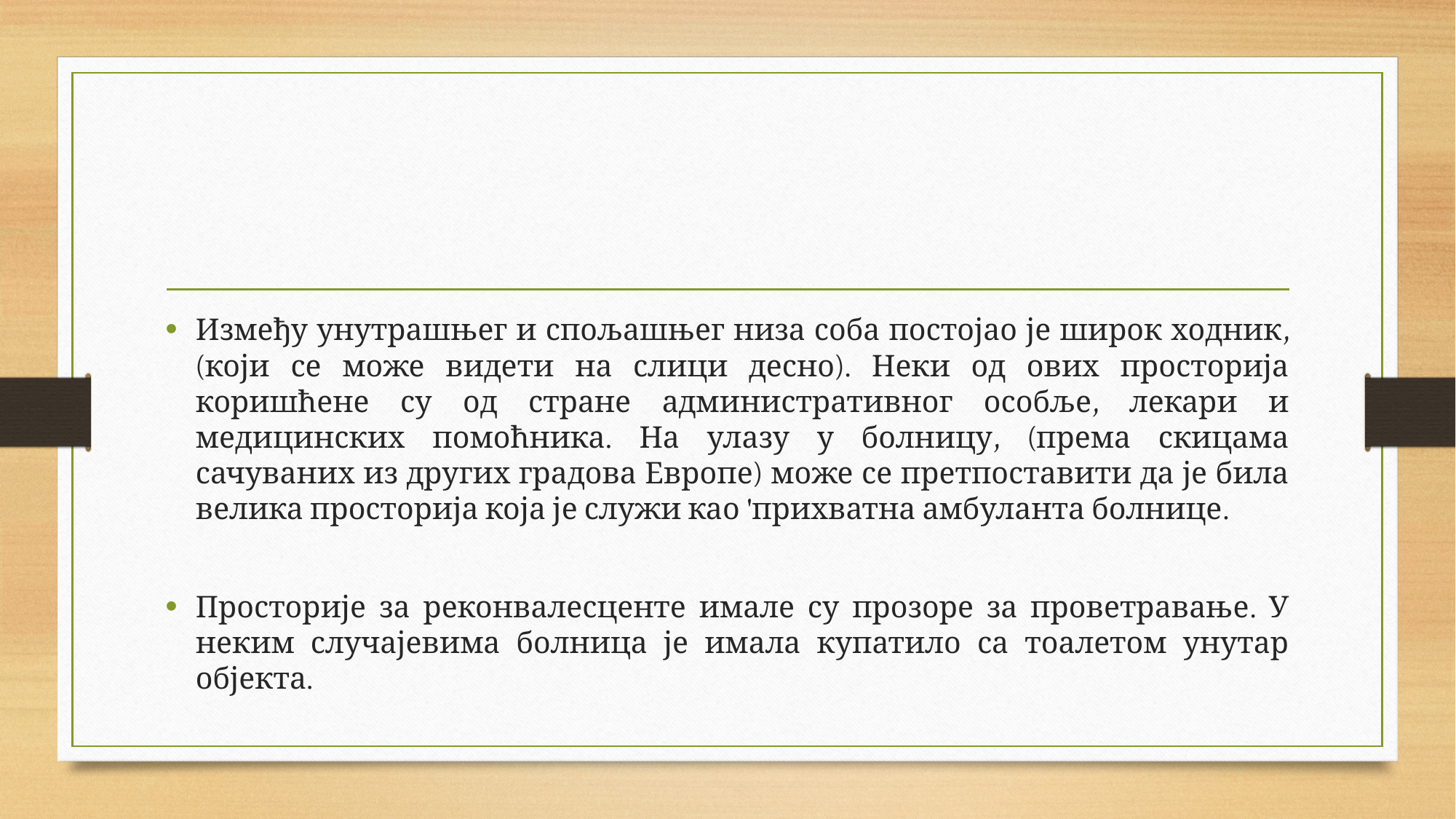

Између унутрашњег и спољашњег низа соба постојао је широк ходник, (који се може видети на слици десно). Неки од ових просторија коришћене су од стране административног особље, лекари и медицинских помоћника. На улазу у болницу, (према скицама сачуваних из других градова Европе) може се претпоставити да је била велика просторија која је служи као 'прихватна амбуланта болнице.

Просторије за реконвалесценте имале су прозоре за проветравање. У неким случајевима болница је имала купатило са тоалетом унутар објекта.